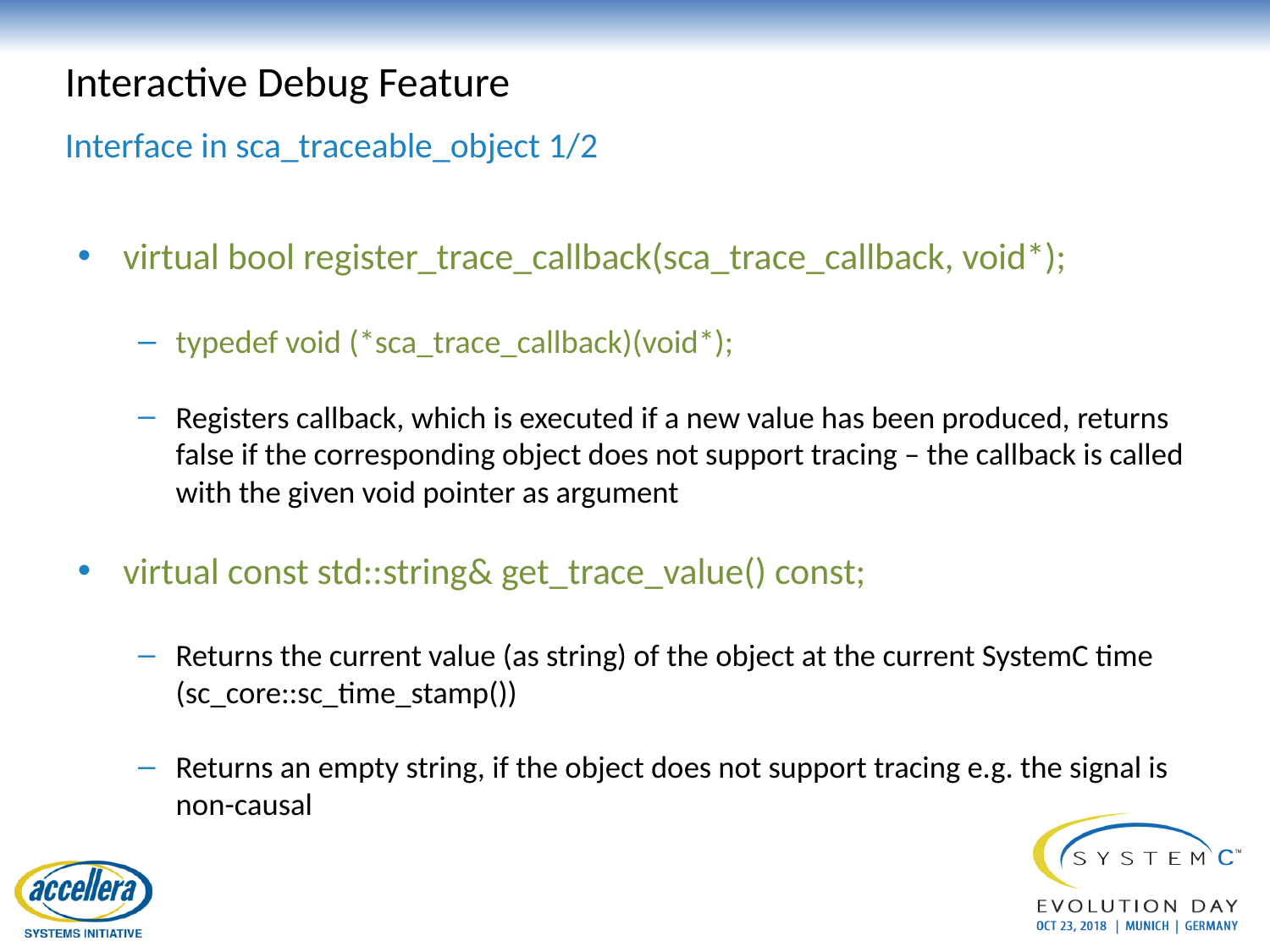

# Interactive Debug Feature
Interface in sca_traceable_object 1/2
virtual bool register_trace_callback(sca_trace_callback, void*);
typedef void (*sca_trace_callback)(void*);
Registers callback, which is executed if a new value has been produced, returns false if the corresponding object does not support tracing – the callback is called with the given void pointer as argument
virtual const std::string& get_trace_value() const;
Returns the current value (as string) of the object at the current SystemC time (sc_core::sc_time_stamp())
Returns an empty string, if the object does not support tracing e.g. the signal is non-causal